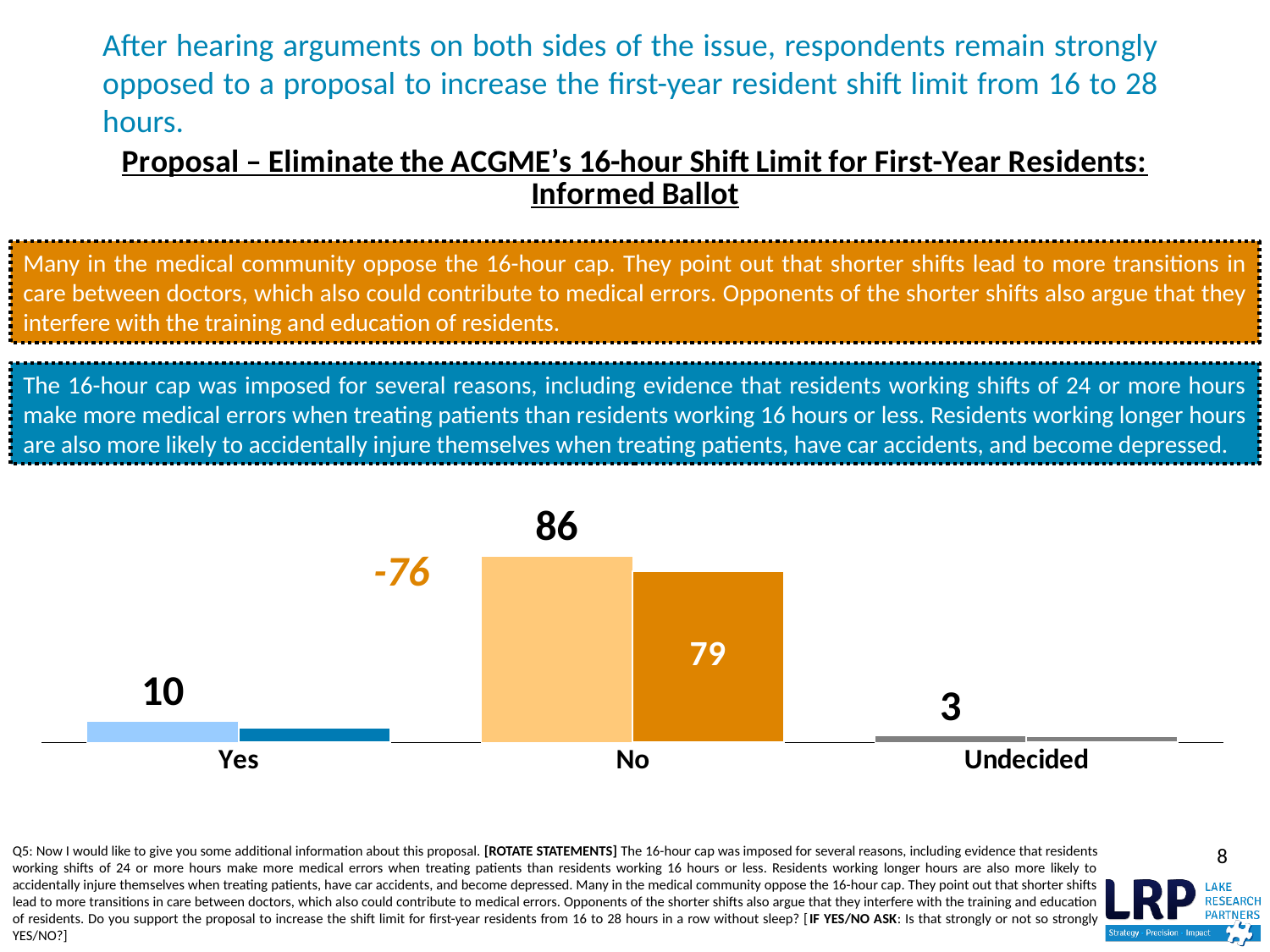

# After hearing arguments on both sides of the issue, respondents remain strongly opposed to a proposal to increase the first-year resident shift limit from 16 to 28 hours.

### Chart

| Category | Total | Intensity |
|---|---|---|
| Yes | 10.0 | 7.0 |
| No | 86.0 | 79.0 |
| Undecided | 3.0 | 3.0 |
Many in the medical community oppose the 16-hour cap. They point out that shorter shifts lead to more transitions in care between doctors, which also could contribute to medical errors. Opponents of the shorter shifts also argue that they interfere with the training and education of residents.
The 16-hour cap was imposed for several reasons, including evidence that residents working shifts of 24 or more hours make more medical errors when treating patients than residents working 16 hours or less. Residents working longer hours are also more likely to accidentally injure themselves when treating patients, have car accidents, and become depressed.
-76
Q5: Now I would like to give you some additional information about this proposal. [ROTATE STATEMENTS] The 16-hour cap was imposed for several reasons, including evidence that residents working shifts of 24 or more hours make more medical errors when treating patients than residents working 16 hours or less. Residents working longer hours are also more likely to accidentally injure themselves when treating patients, have car accidents, and become depressed. Many in the medical community oppose the 16-hour cap. They point out that shorter shifts lead to more transitions in care between doctors, which also could contribute to medical errors. Opponents of the shorter shifts also argue that they interfere with the training and education of residents. Do you support the proposal to increase the shift limit for first-year residents from 16 to 28 hours in a row without sleep? [IF YES/NO ASK: Is that strongly or not so strongly YES/NO?]
8